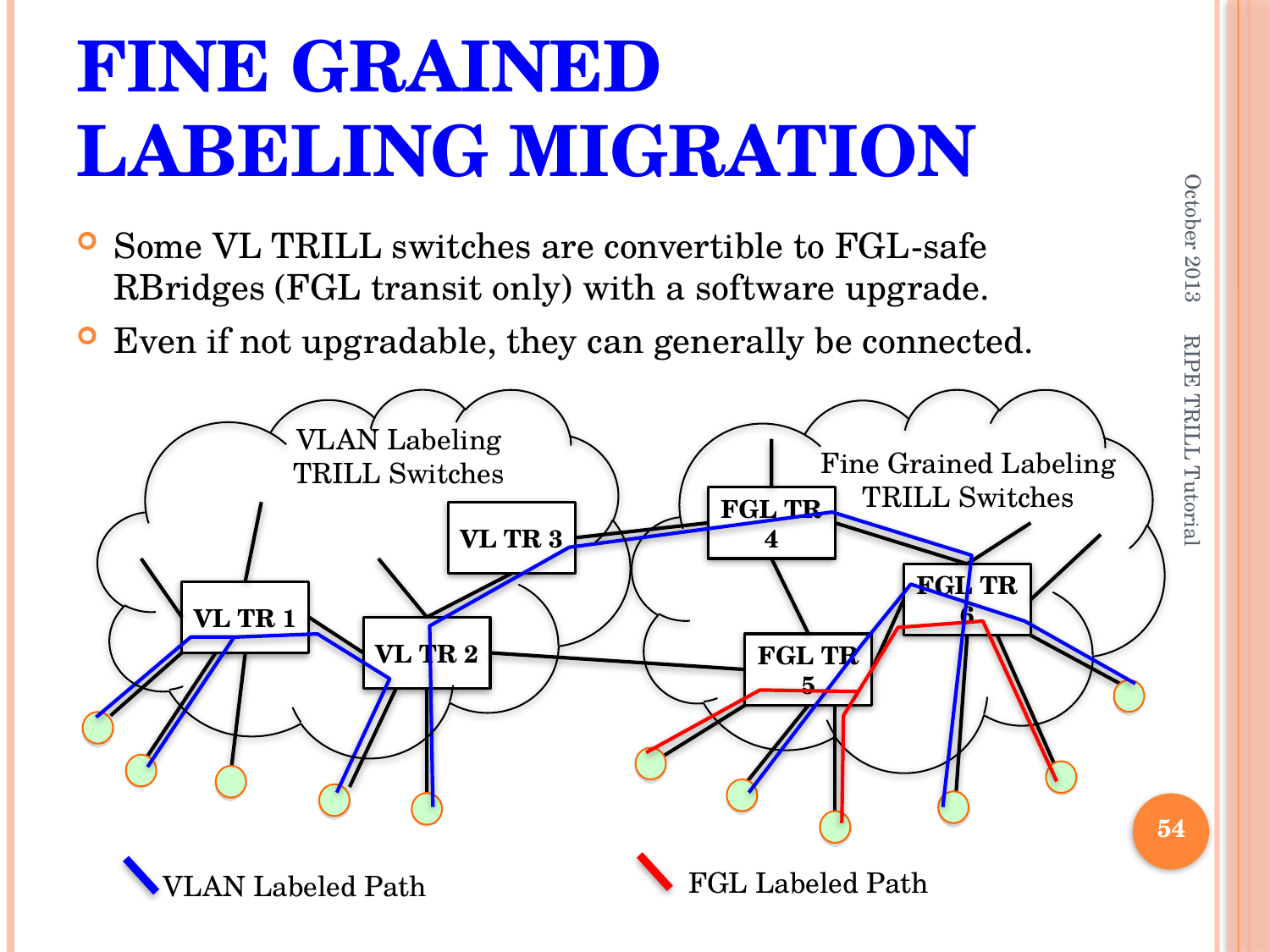

# Fine Grained Labeling Migration
October 2013
Some VL TRILL switches are convertible to FGL-safe RBridges (FGL transit only) with a software upgrade.
Even if not upgradable, they can generally be connected.

VLAN Labeling TRILL Switches

Fine Grained Labeling TRILL Switches
FGL TR 4
FGL TR 6

FGL TR 5

FGL Labeled Path
VL TR 3

RIPE TRILL Tutorial
VL TR 1
VL TR 2

54
VLAN Labeled Path